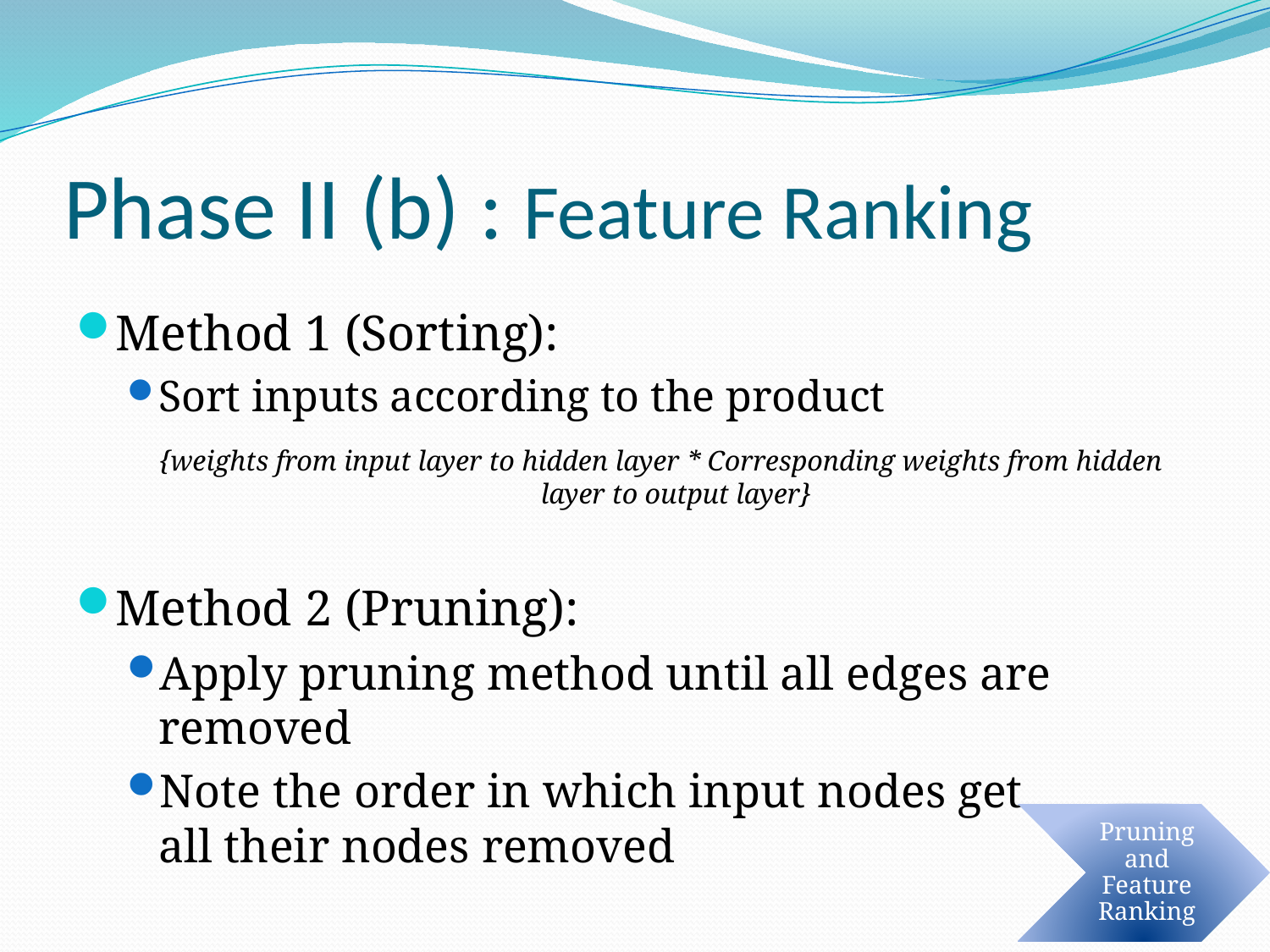

# Phase II (b) : Feature Ranking

Method 1 (Sorting):
Sort inputs according to the product
{weights from input layer to hidden layer * Corresponding weights from hidden layer to output layer}
Method 2 (Pruning):
Apply pruning method until all edges are removed
Note the order in which input nodes get
all their nodes removed

Pruning and Feature Ranking